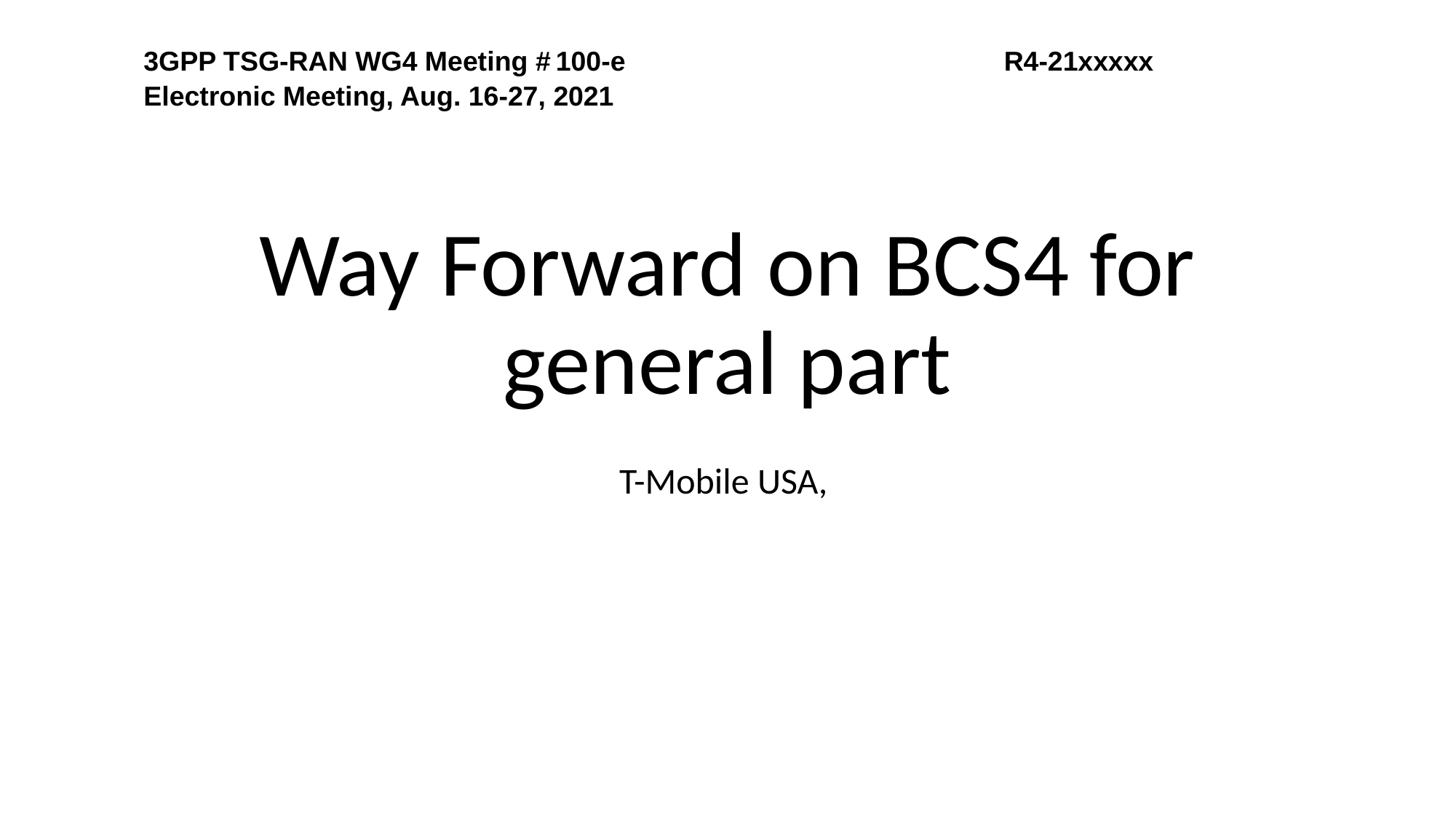

3GPP TSG-RAN WG4 Meeting # 100-e 		R4-21xxxxx
Electronic Meeting, Aug. 16-27, 2021
# Way Forward on BCS4 for general part
T-Mobile USA,